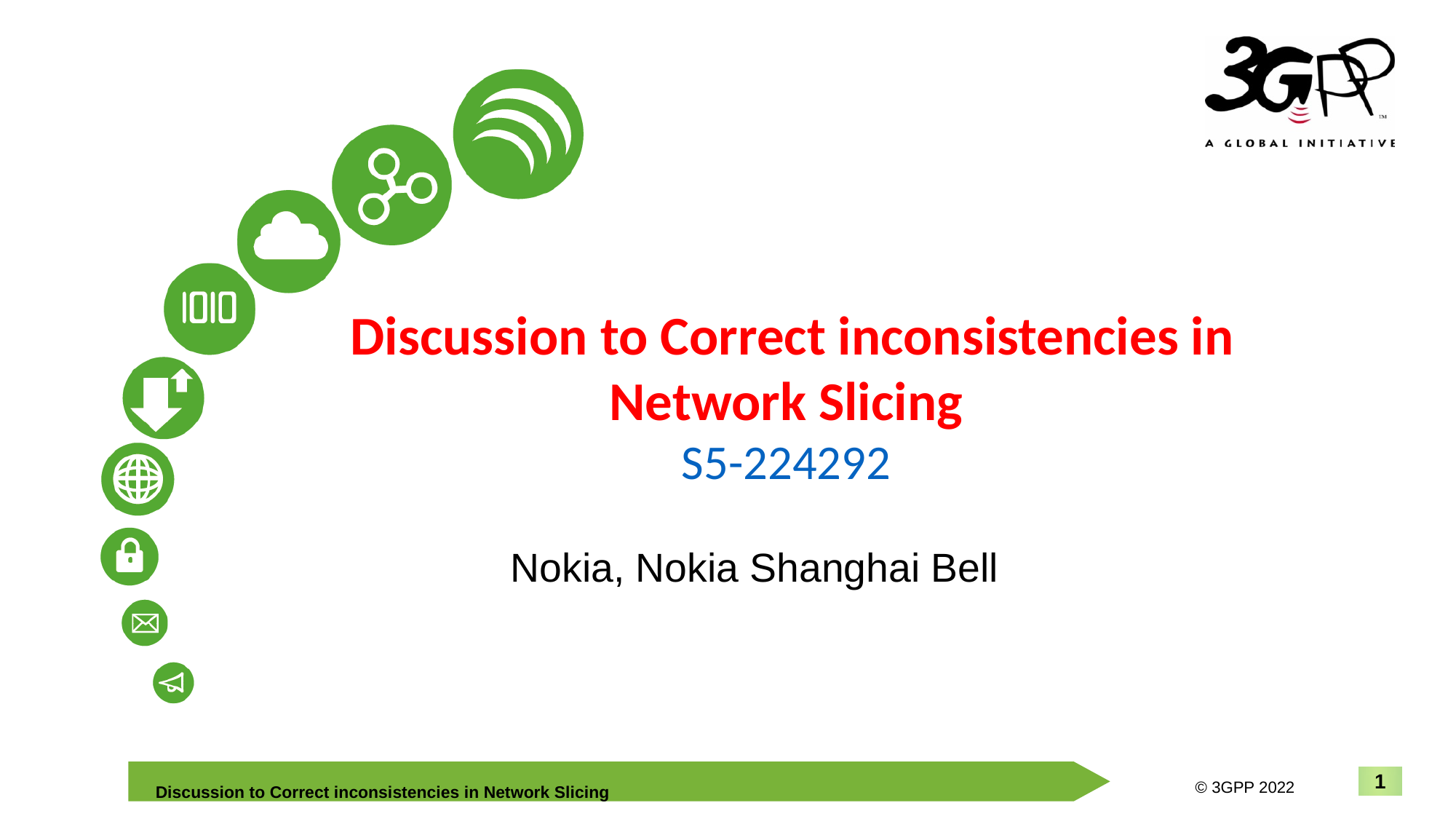

# Discussion to Correct inconsistencies in Network Slicing S5-224292
Nokia, Nokia Shanghai Bell